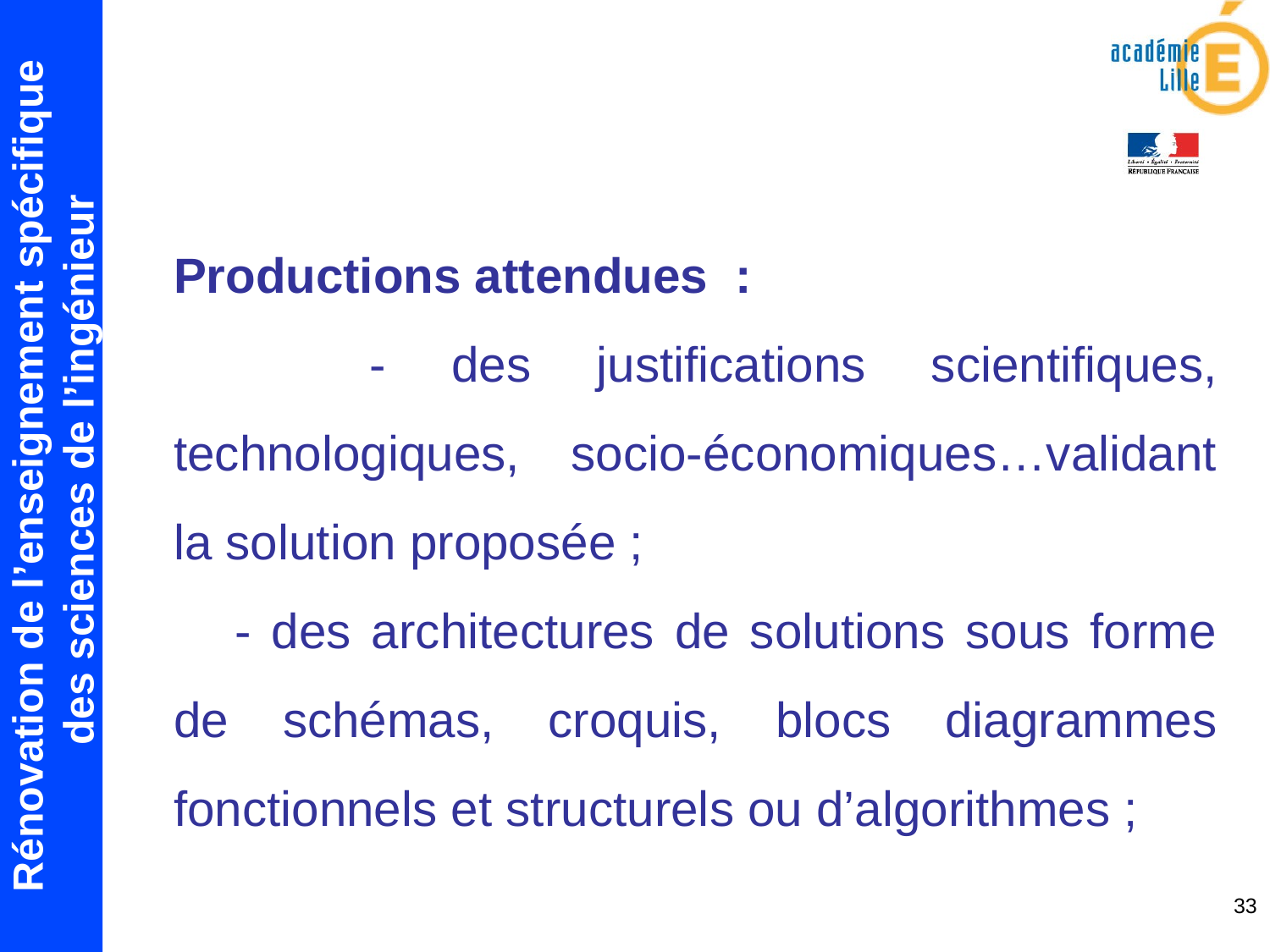

Productions attendues  :
   - des justifications scientifiques, technologiques, socio-économiques…validant la solution proposée ;
   - des architectures de solutions sous forme de schémas, croquis, blocs diagrammes fonctionnels et structurels ou d’algorithmes ;
33